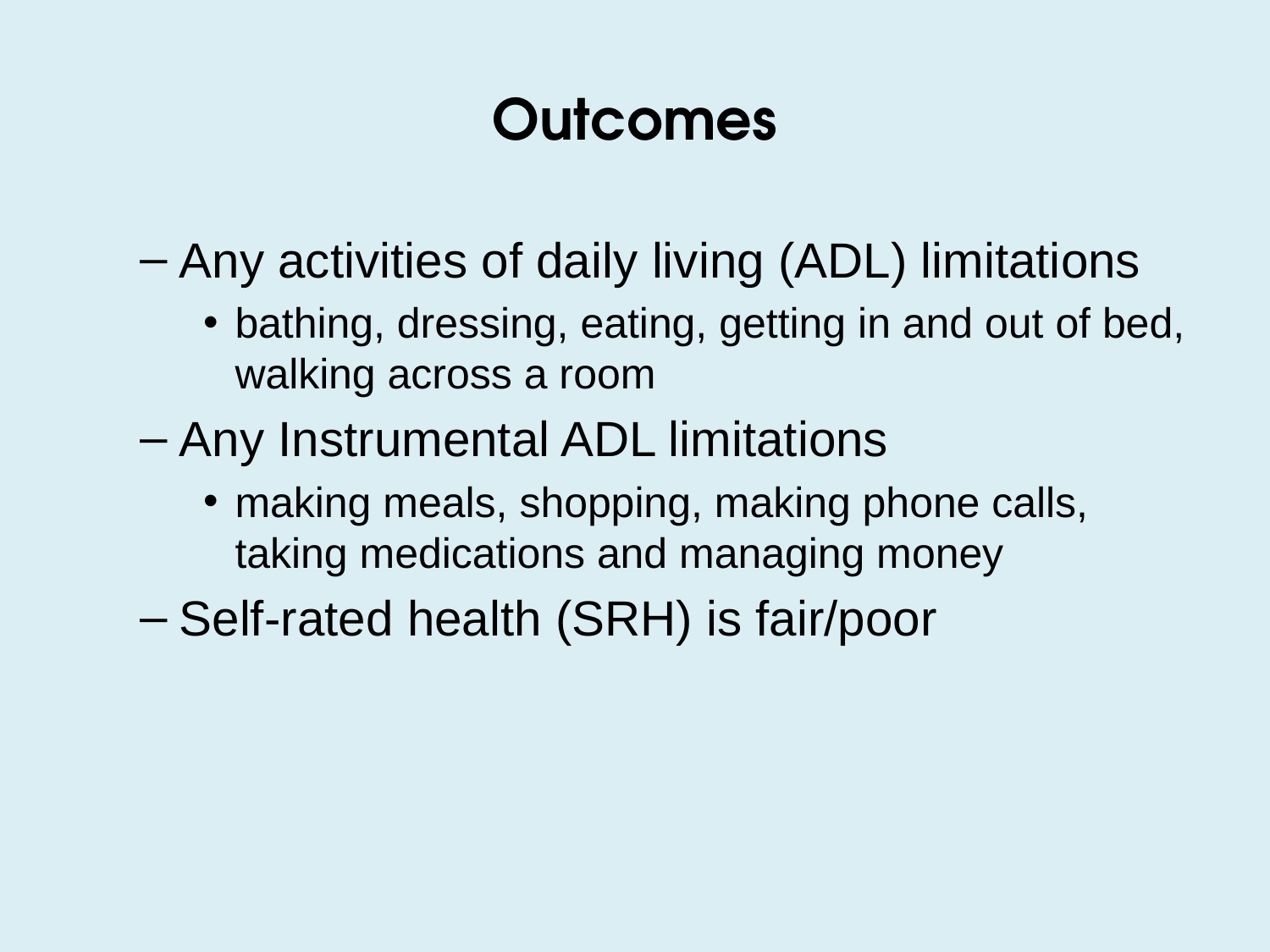

# Outcomes
Any activities of daily living (ADL) limitations
bathing, dressing, eating, getting in and out of bed, walking across a room
Any Instrumental ADL limitations
making meals, shopping, making phone calls, taking medications and managing money
Self-rated health (SRH) is fair/poor